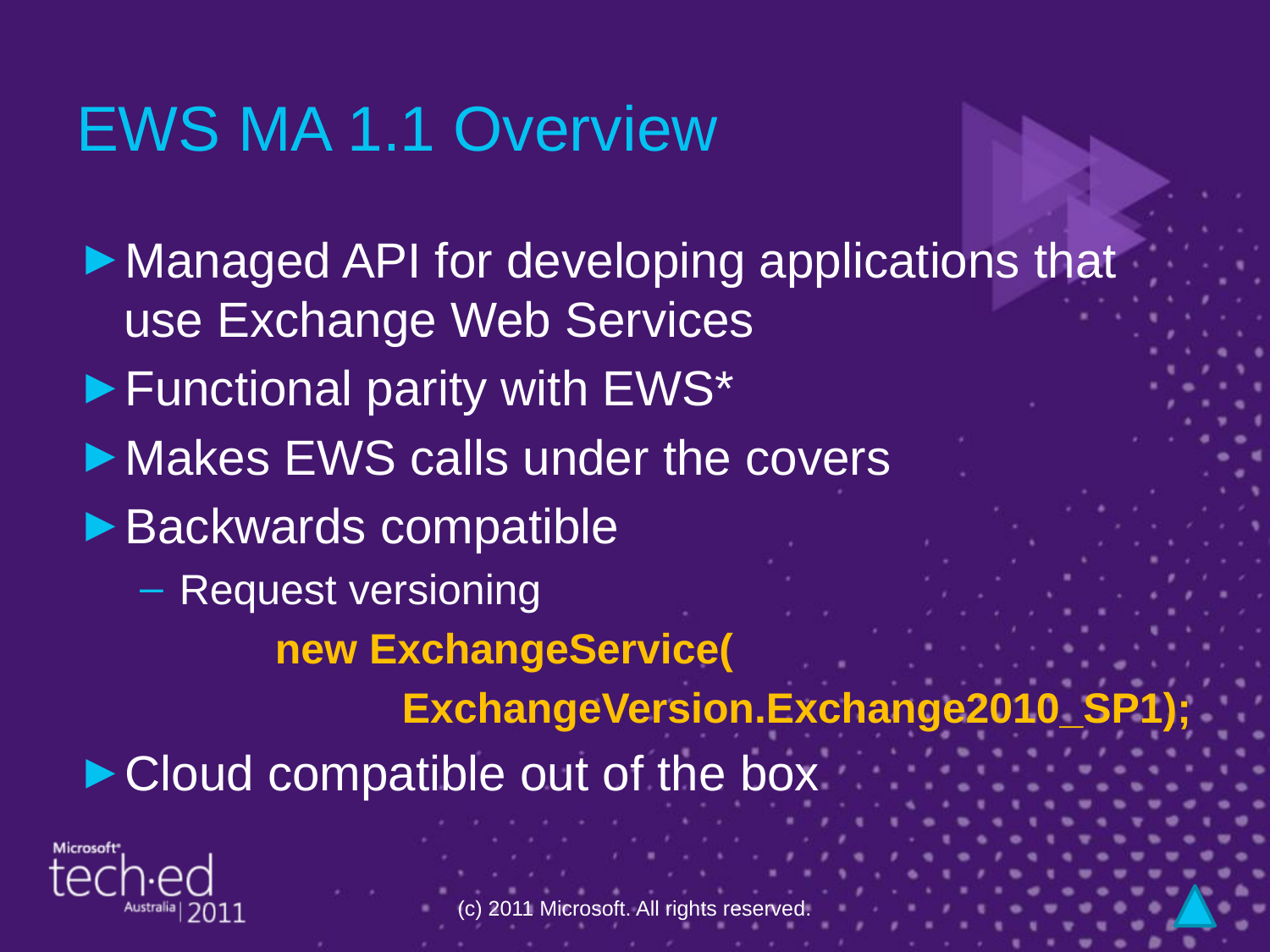

# EWS MA 1.1 Overview
Managed API for developing applications that use Exchange Web Services
Functional parity with EWS*
Makes EWS calls under the covers
Backwards compatible
Request versioning
	new ExchangeService(
		ExchangeVersion.Exchange2010_SP1);
Cloud compatible out of the box

(c) 2011 Microsoft. All rights reserved.